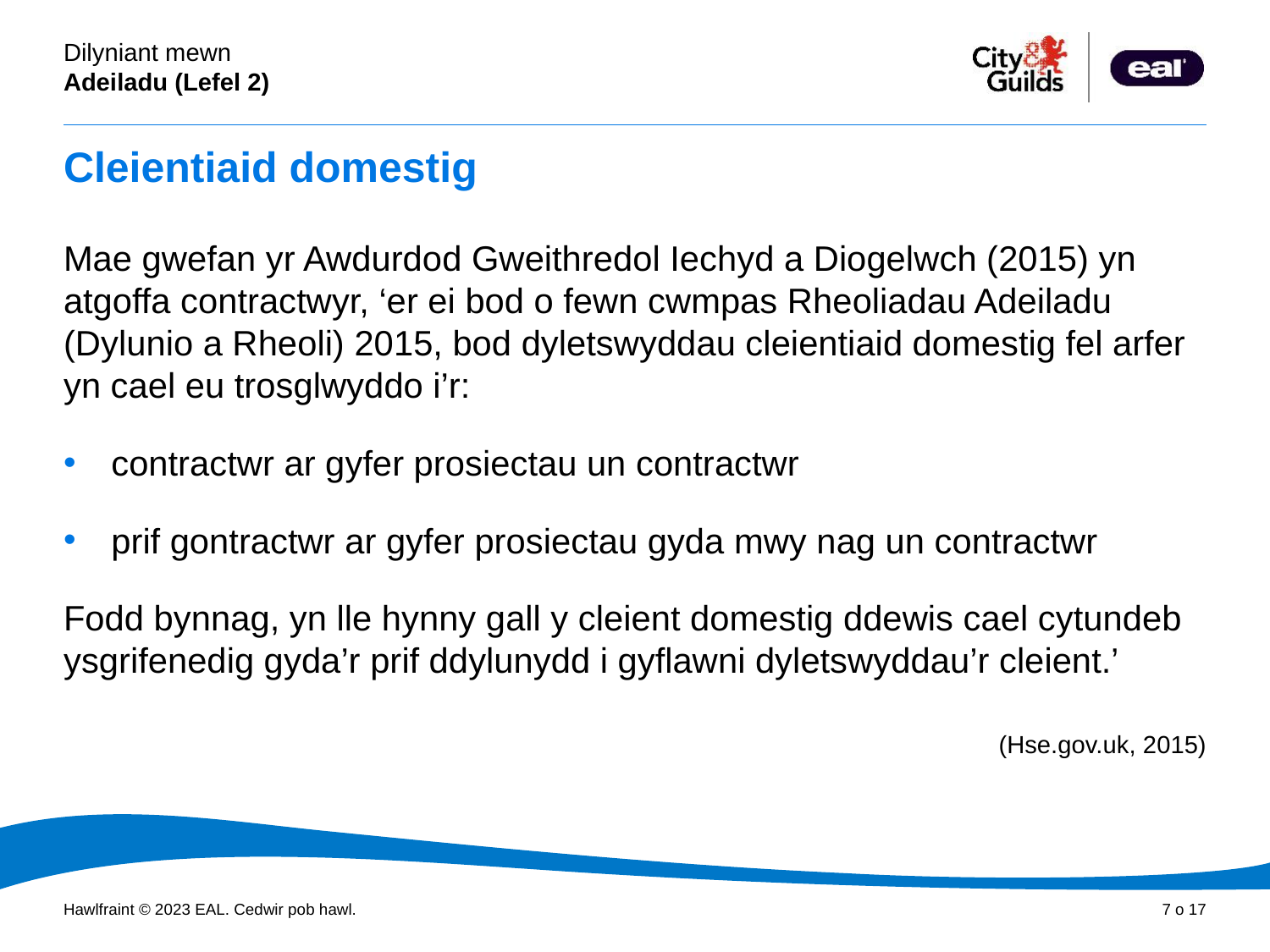

# Cleientiaid domestig
Mae gwefan yr Awdurdod Gweithredol Iechyd a Diogelwch (2015) yn atgoffa contractwyr, ‘er ei bod o fewn cwmpas Rheoliadau Adeiladu (Dylunio a Rheoli) 2015, bod dyletswyddau cleientiaid domestig fel arfer yn cael eu trosglwyddo i’r:
contractwr ar gyfer prosiectau un contractwr
prif gontractwr ar gyfer prosiectau gyda mwy nag un contractwr
Fodd bynnag, yn lle hynny gall y cleient domestig ddewis cael cytundeb ysgrifenedig gyda’r prif ddylunydd i gyflawni dyletswyddau’r cleient.’
(Hse.gov.uk, 2015)